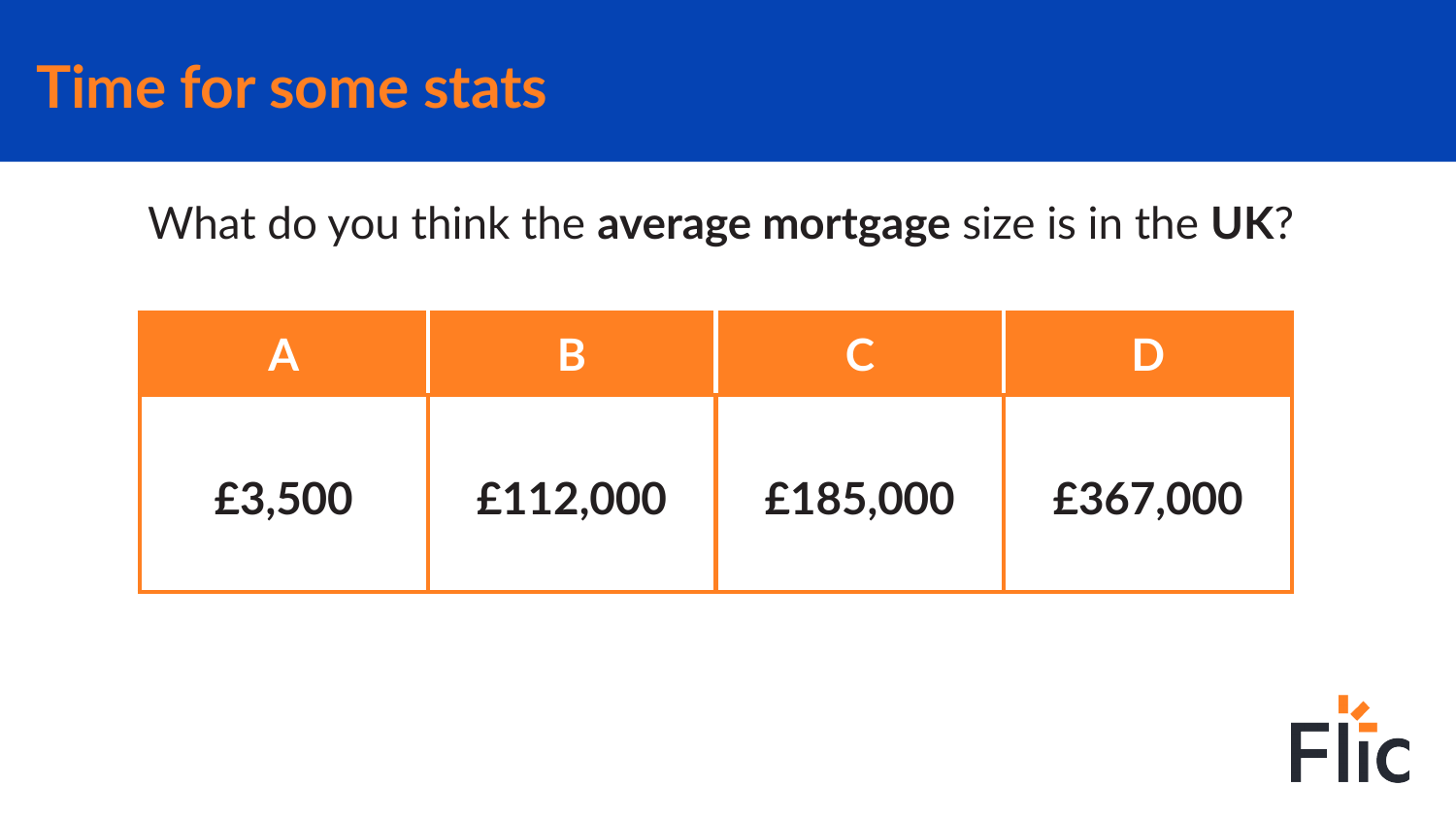

# Time for some stats

What do you think the average mortgage size is in the UK?

| A | B | C | D |
| --- | --- | --- | --- |
| £3,500 | £112,000 | £185,000 | £367,000 |